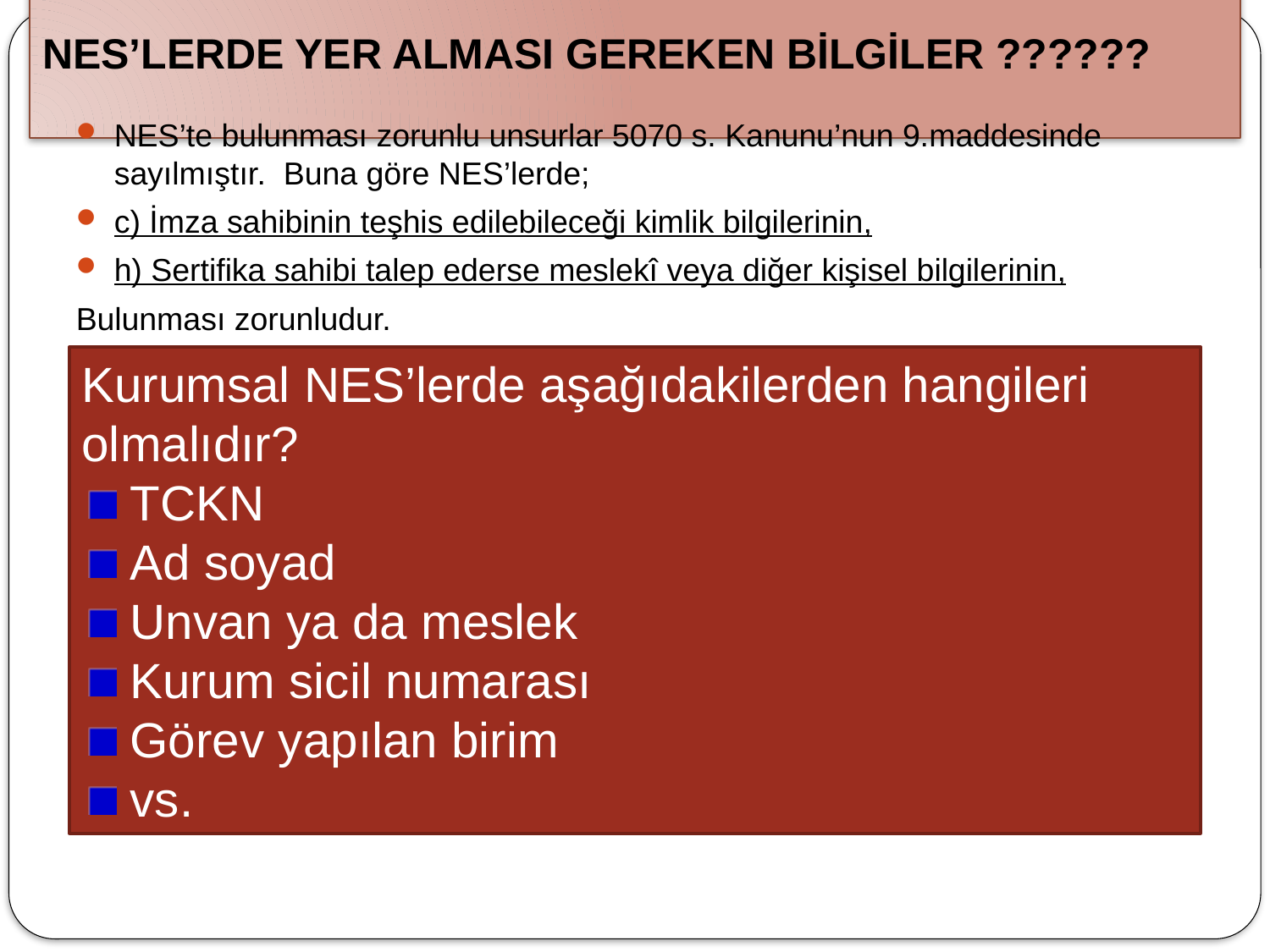

# NES’LERDE YER ALMASI GEREKEN BİLGİLER ??????
NES’te bulunması zorunlu unsurlar 5070 s. Kanunu’nun 9.maddesinde sayılmıştır.  Buna göre NES’lerde;
c) İmza sahibinin teşhis edilebileceği kimlik bilgilerinin,
h) Sertifika sahibi talep ederse meslekî veya diğer kişisel bilgilerinin,
Bulunması zorunludur.
Kurumsal NES’lerde aşağıdakilerden hangileri olmalıdır?
 TCKN
 Ad soyad
 Unvan ya da meslek
 Kurum sicil numarası
 Görev yapılan birim
 vs.